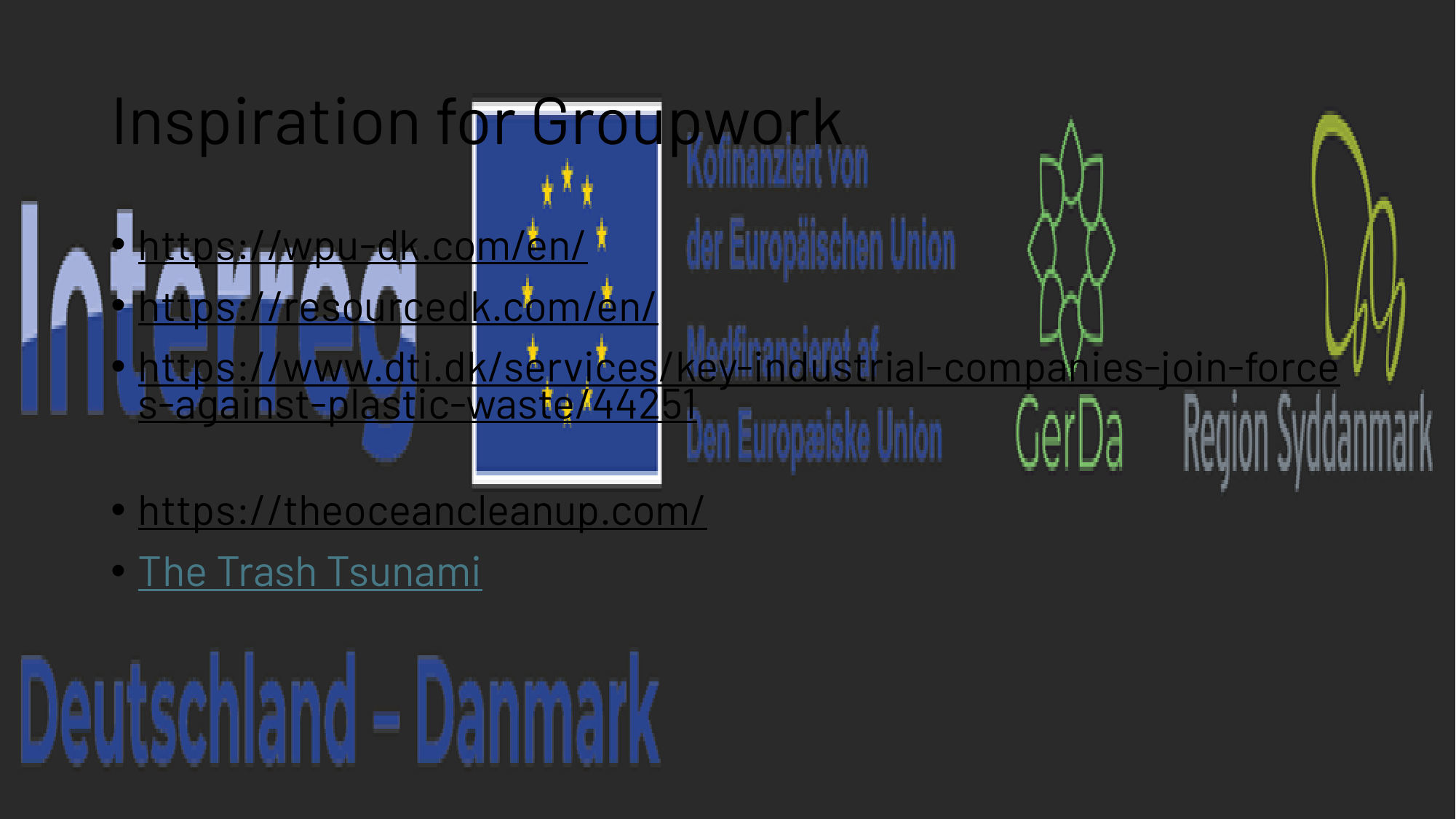

# Inspiration for Groupwork
https://wpu-dk.com/en/
https://resourcedk.com/en/
https://www.dti.dk/services/key-industrial-companies-join-forces-against-plastic-waste/44251
https://theoceancleanup.com/
The Trash Tsunami